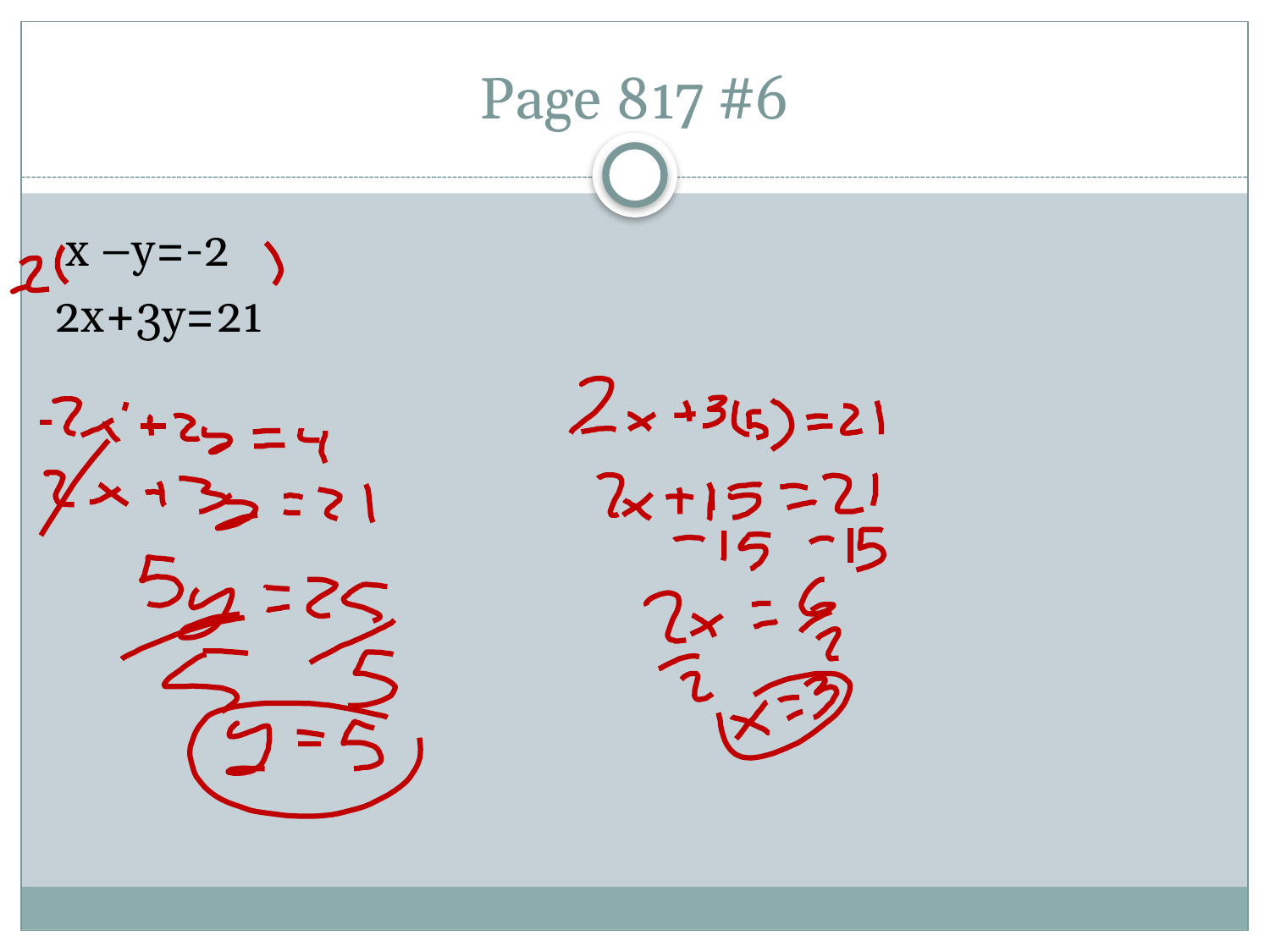

# Page 817 #6
 x –y=-2
2x+3y=21